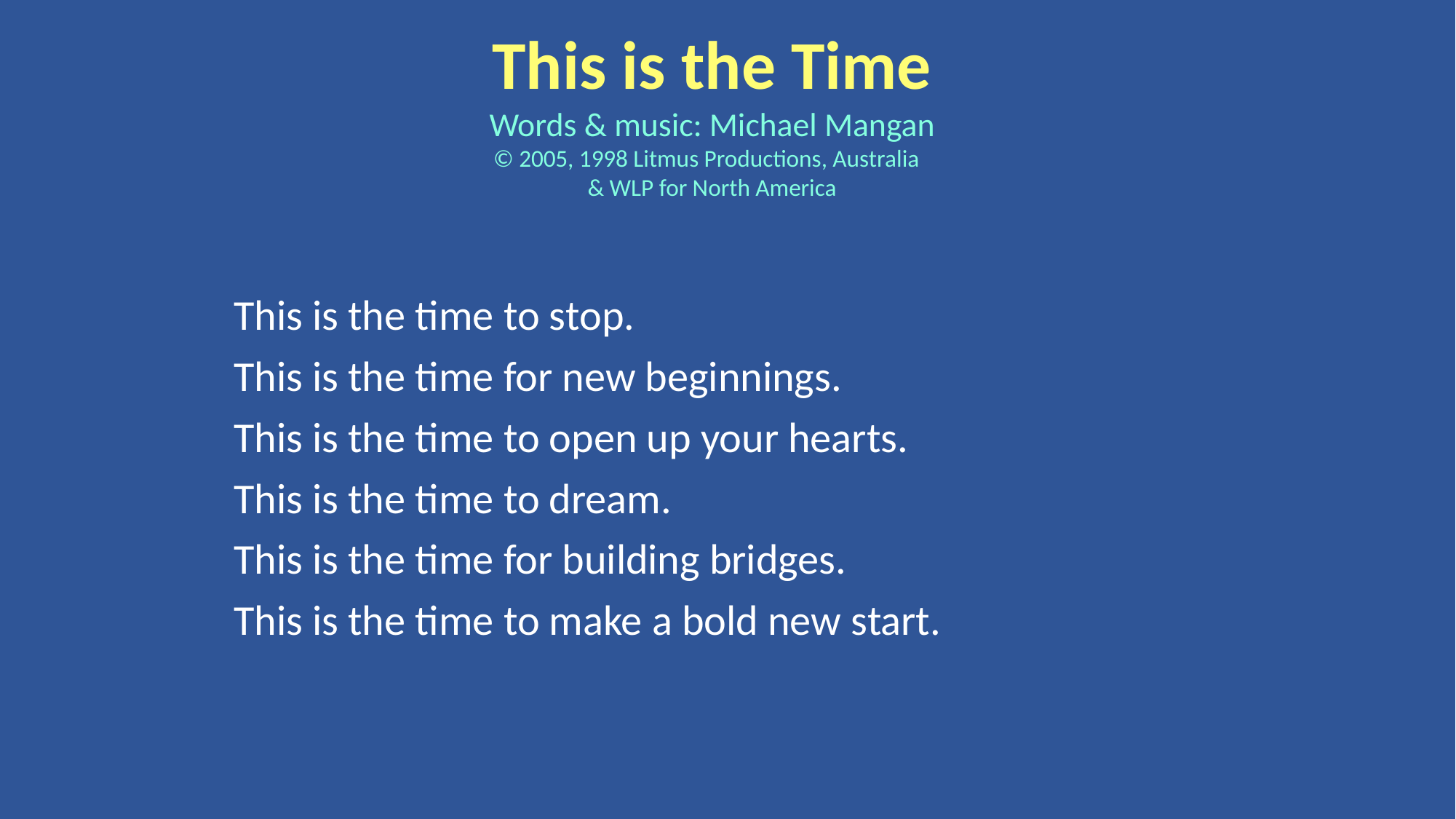

This is the Time
Words & music: Michael Mangan
© 2005, 1998 Litmus Productions, Australia
& WLP for North America
This is the time to stop.
This is the time for new beginnings.
This is the time to open up your hearts.
This is the time to dream.
This is the time for building bridges.
This is the time to make a bold new start.